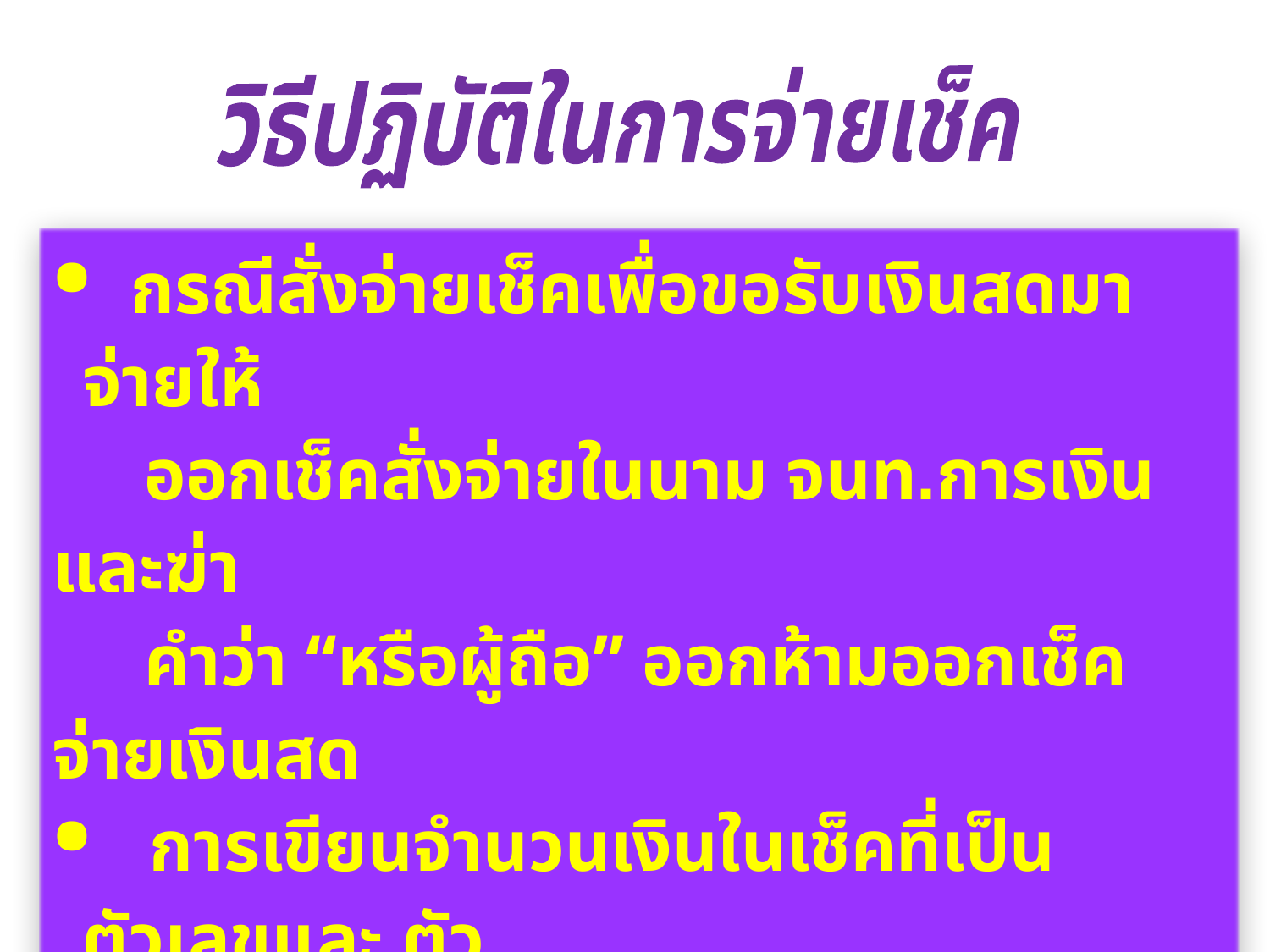

วิธีปฏิบัติในการจ่ายเช็ค
  กรณีสั่งจ่ายเช็คเพื่อขอรับเงินสดมาจ่ายให้
     ออกเช็คสั่งจ่ายในนาม จนท.การเงิน และฆ่า
     คำว่า “หรือผู้ถือ” ออกห้ามออกเช็คจ่ายเงินสด
   การเขียนจำนวนเงินในเช็คที่เป็นตัวเลขและ ตัว
      อักษรให้เขียนชิดคำว่า “บาท” หรือขีดเส้นหน้า
      จำนวนเงิน หรือขีดเส้นทั้งหน้าและหลังตัวอักษร